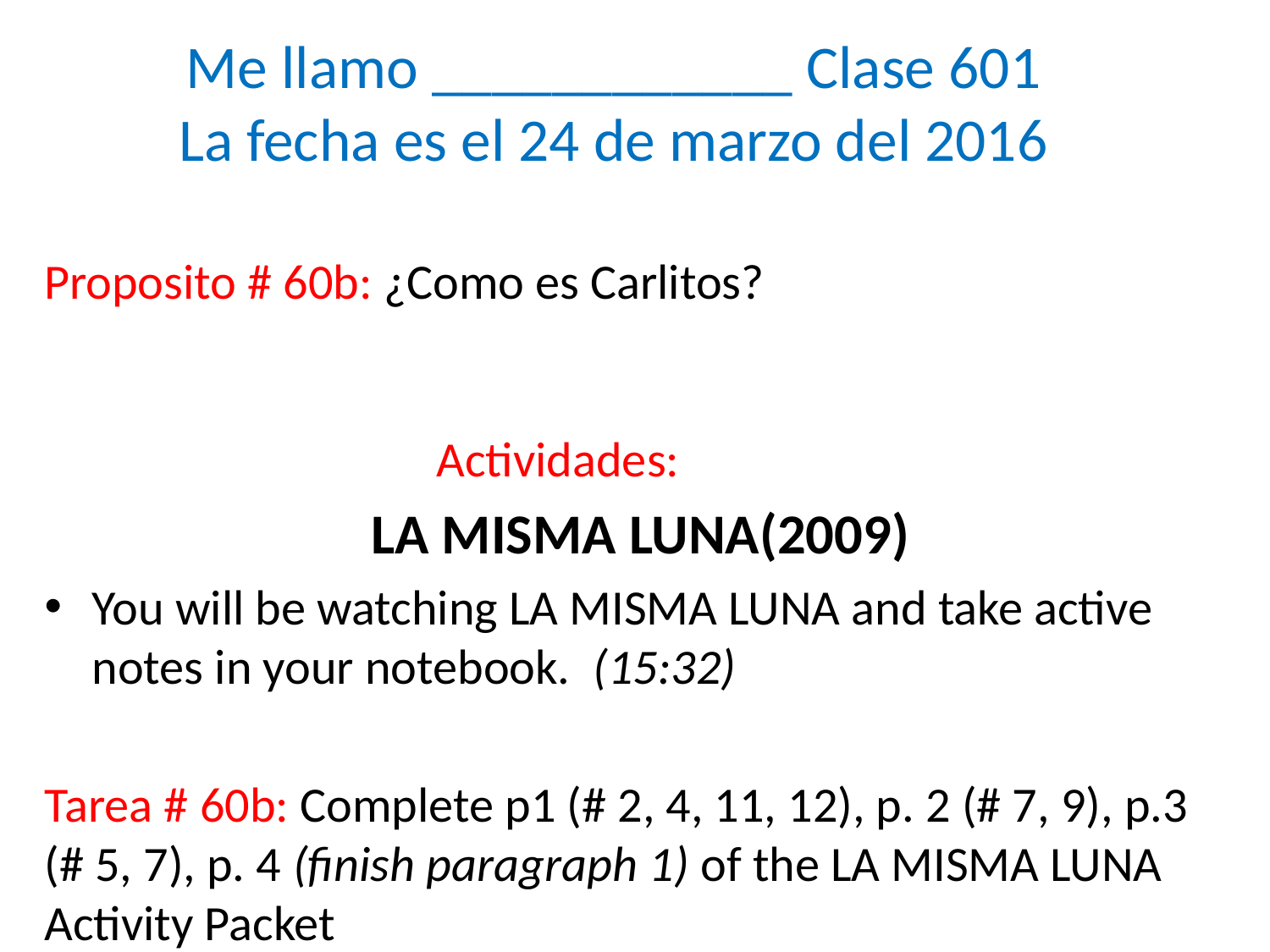

# Me llamo ____________ Clase 601 La fecha es el 24 de marzo del 2016
Proposito # 60b: ¿Como es Carlitos?                                                                                                                                                                                                                                                                                                    Actividades:
LA MISMA LUNA(2009)
You will be watching LA MISMA LUNA and take active notes in your notebook.  (15:32)

Tarea # 60b: Complete p1 (# 2, 4, 11, 12), p. 2 (# 7, 9), p.3 (# 5, 7), p. 4 (finish paragraph 1) of the LA MISMA LUNA Activity Packet